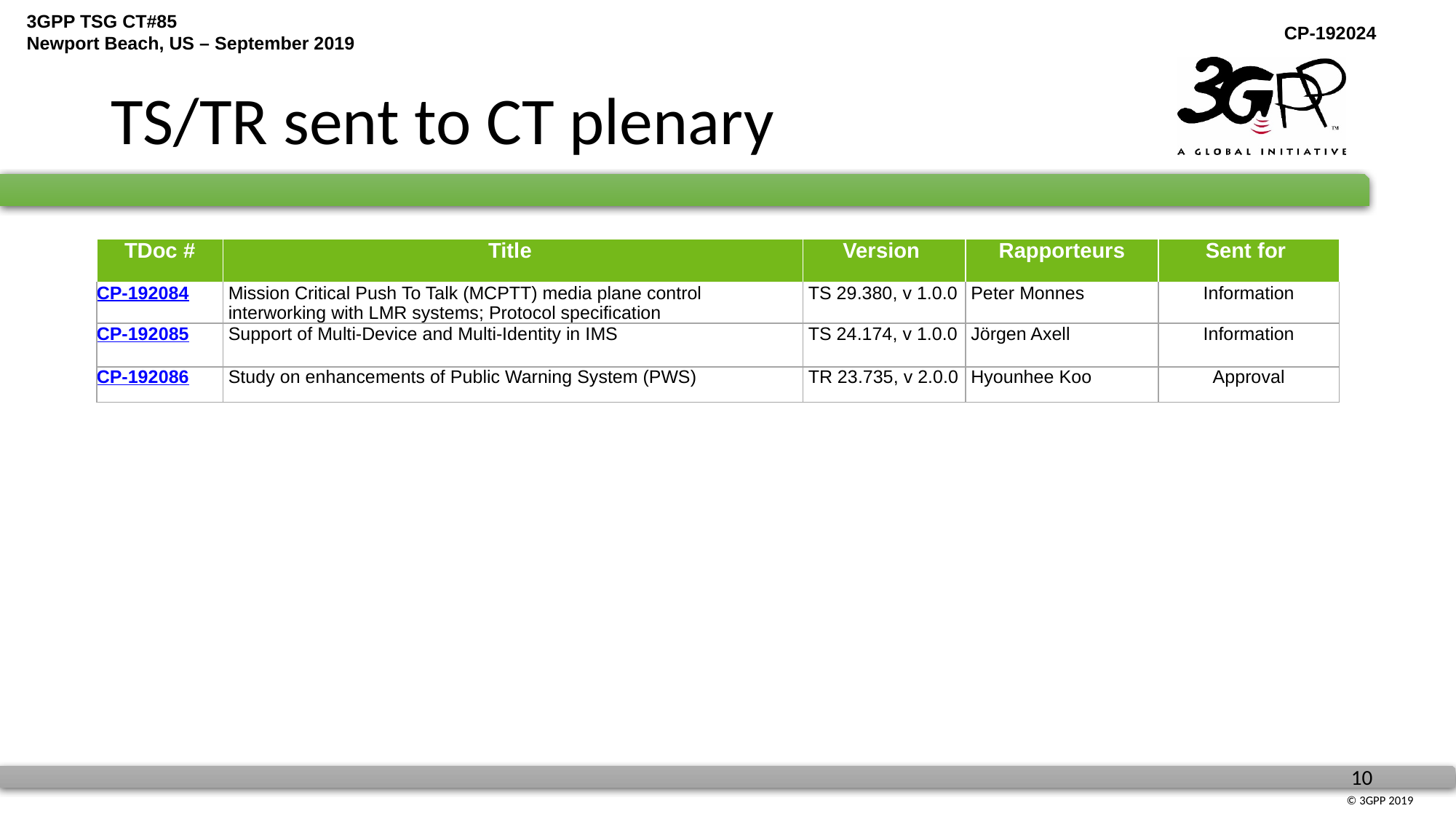

# TS/TR sent to CT plenary
| TDoc # | Title | Version | Rapporteurs | Sent for |
| --- | --- | --- | --- | --- |
| CP-192084 | Mission Critical Push To Talk (MCPTT) media plane control interworking with LMR systems; Protocol specification | TS 29.380, v 1.0.0 | Peter Monnes | Information |
| CP-192085 | Support of Multi-Device and Multi-Identity in IMS | TS 24.174, v 1.0.0 | Jörgen Axell | Information |
| CP-192086 | Study on enhancements of Public Warning System (PWS) | TR 23.735, v 2.0.0 | Hyounhee Koo | Approval |